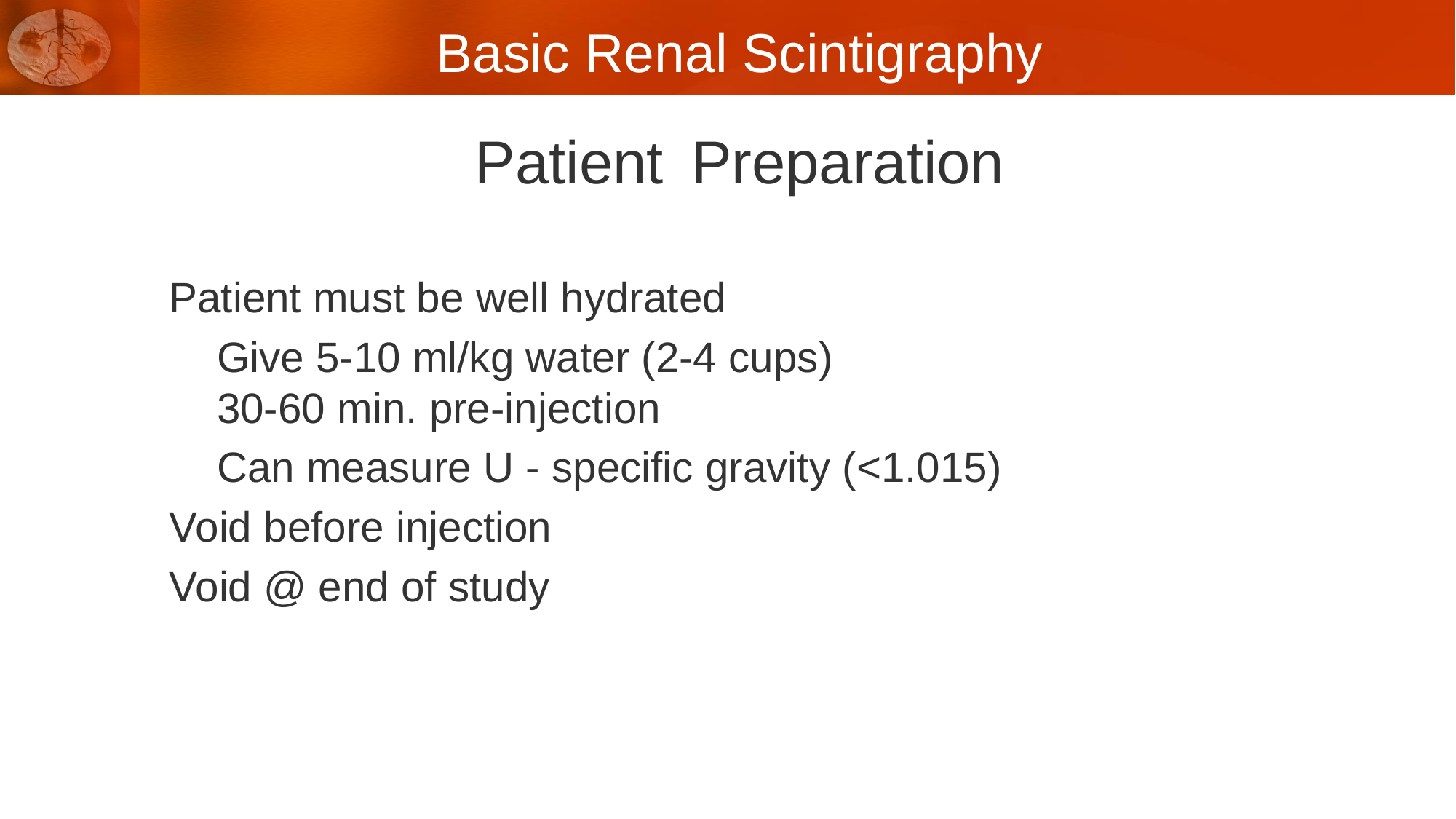

# Basic Renal Scintigraphy Patient Preparation
Patient must be well hydrated
Give 5-10 ml/kg water (2-4 cups)
30-60 min. pre-injection
Can measure U - specific gravity (<1.015)
Void before injection
Void @ end of study